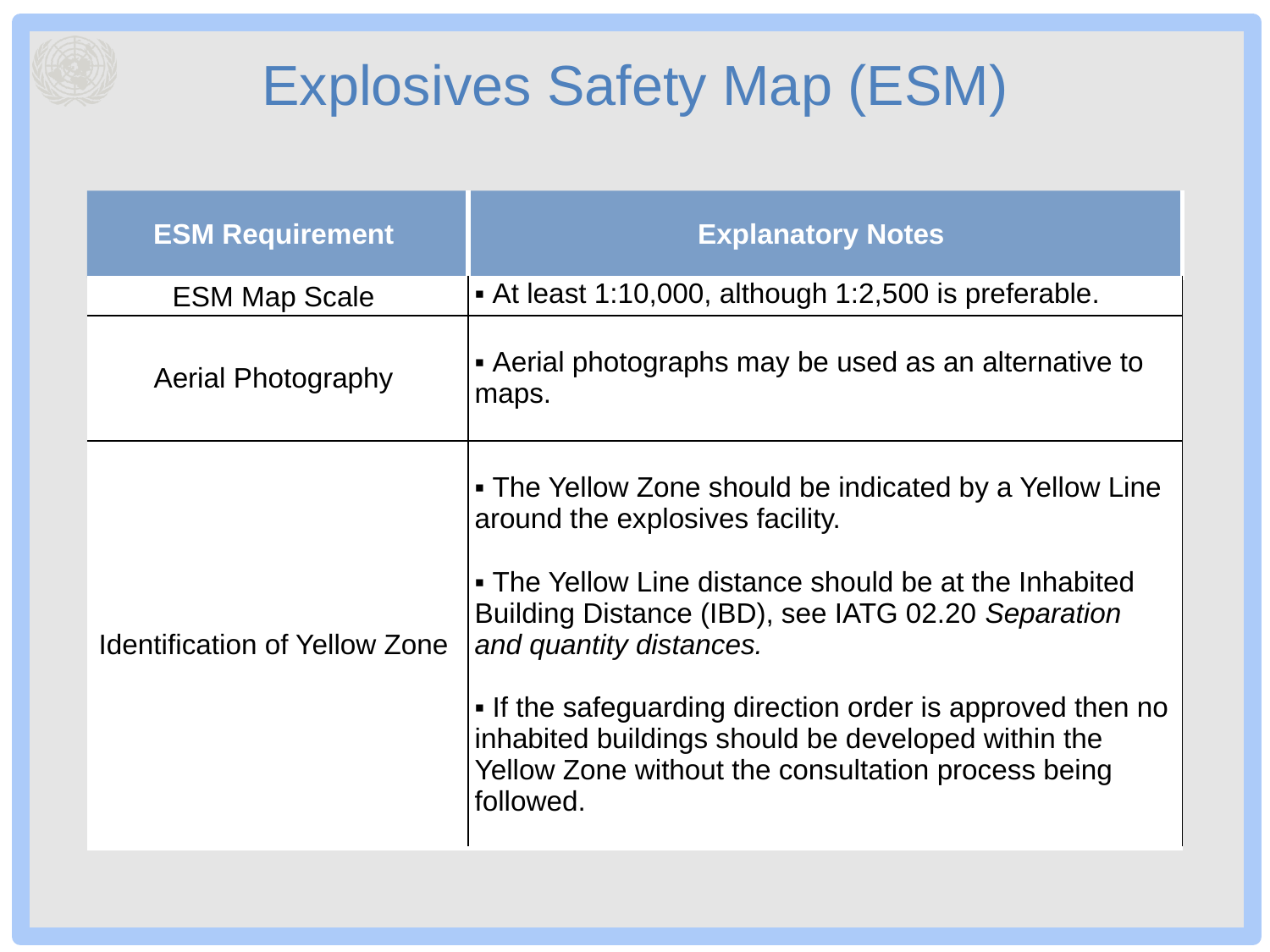

# Explosives Safety Map (ESM)
| ESM Requirement | Explanatory Notes |
| --- | --- |
| ESM Map Scale | ▪ At least 1:10,000, although 1:2,500 is preferable. |
| Aerial Photography | ▪ Aerial photographs may be used as an alternative to maps. |
| Identification of Yellow Zone | ▪ The Yellow Zone should be indicated by a Yellow Line around the explosives facility.  ▪ The Yellow Line distance should be at the Inhabited Building Distance (IBD), see IATG 02.20 Separation and quantity distances.  ▪ If the safeguarding direction order is approved then no inhabited buildings should be developed within the Yellow Zone without the consultation process being followed. |